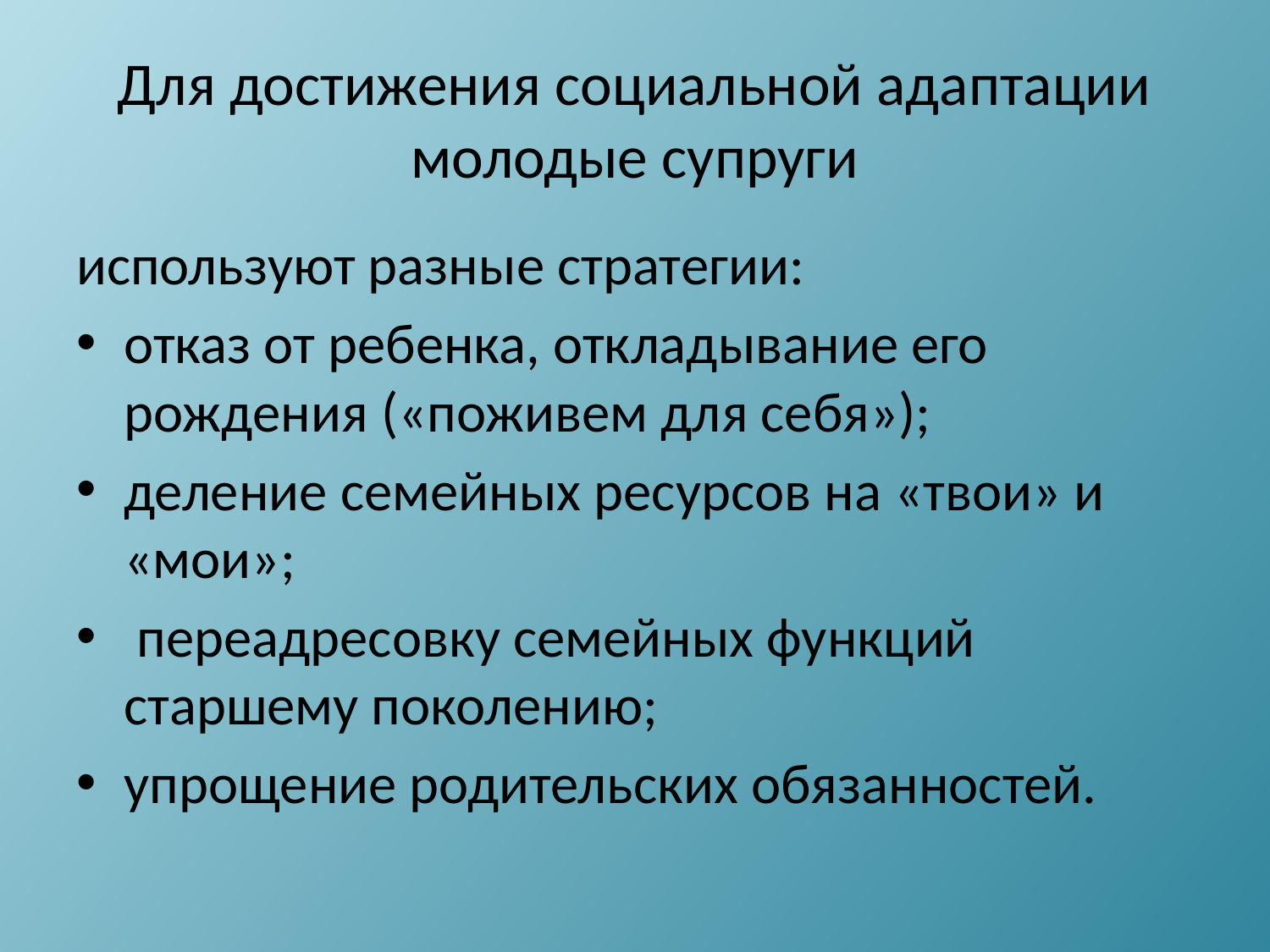

# Для достижения социальной адаптации молодые супруги
используют разные стратегии:
отказ от ребенка, откладывание его  рождения («поживем для себя»);
деление семейных ресурсов на «твои» и «мои»;
 переадресовку семейных функций старшему поколению;
упрощение родительских обязанностей.